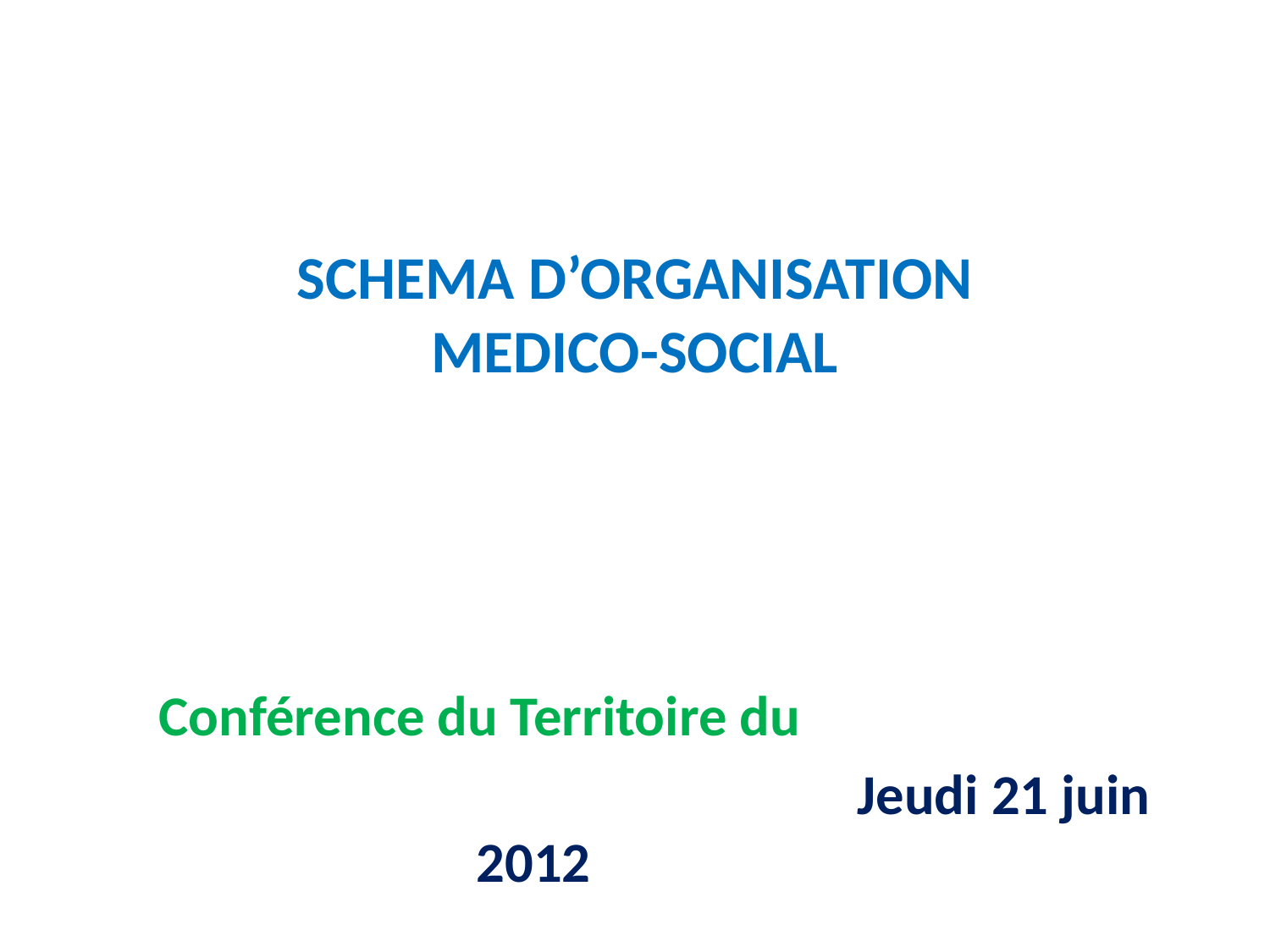

# SCHEMA D’ORGANISATION MEDICO-SOCIAL
Conférence du Territoire du
			Jeudi 21 juin 2012